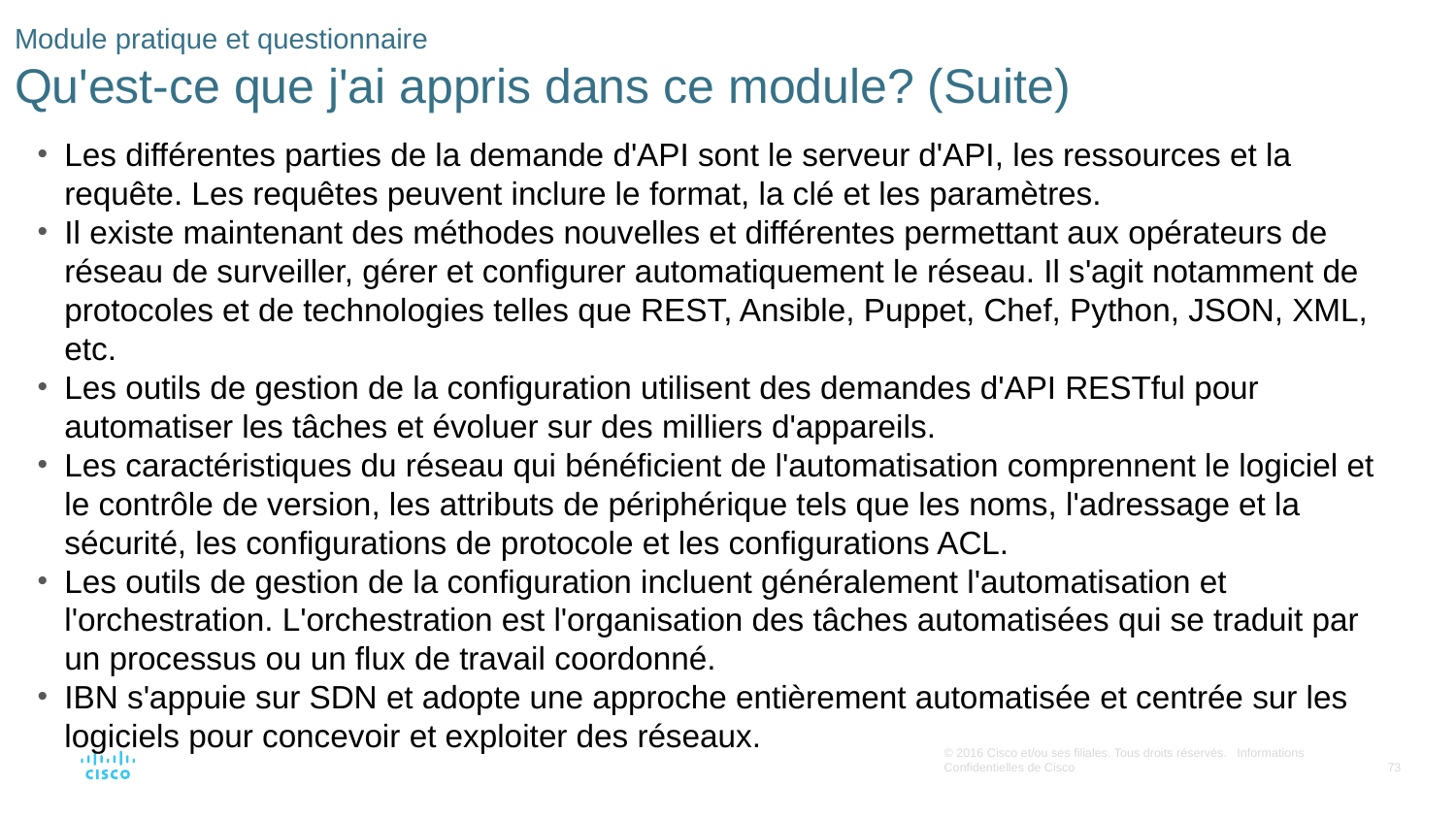

# Module pratique et questionnaire Qu'est-ce que j'ai appris dans ce module? (Suite)
Les différentes parties de la demande d'API sont le serveur d'API, les ressources et la requête. Les requêtes peuvent inclure le format, la clé et les paramètres.
Il existe maintenant des méthodes nouvelles et différentes permettant aux opérateurs de réseau de surveiller, gérer et configurer automatiquement le réseau. Il s'agit notamment de protocoles et de technologies telles que REST, Ansible, Puppet, Chef, Python, JSON, XML, etc.
Les outils de gestion de la configuration utilisent des demandes d'API RESTful pour automatiser les tâches et évoluer sur des milliers d'appareils.
Les caractéristiques du réseau qui bénéficient de l'automatisation comprennent le logiciel et le contrôle de version, les attributs de périphérique tels que les noms, l'adressage et la sécurité, les configurations de protocole et les configurations ACL.
Les outils de gestion de la configuration incluent généralement l'automatisation et l'orchestration. L'orchestration est l'organisation des tâches automatisées qui se traduit par un processus ou un flux de travail coordonné.
IBN s'appuie sur SDN et adopte une approche entièrement automatisée et centrée sur les logiciels pour concevoir et exploiter des réseaux.